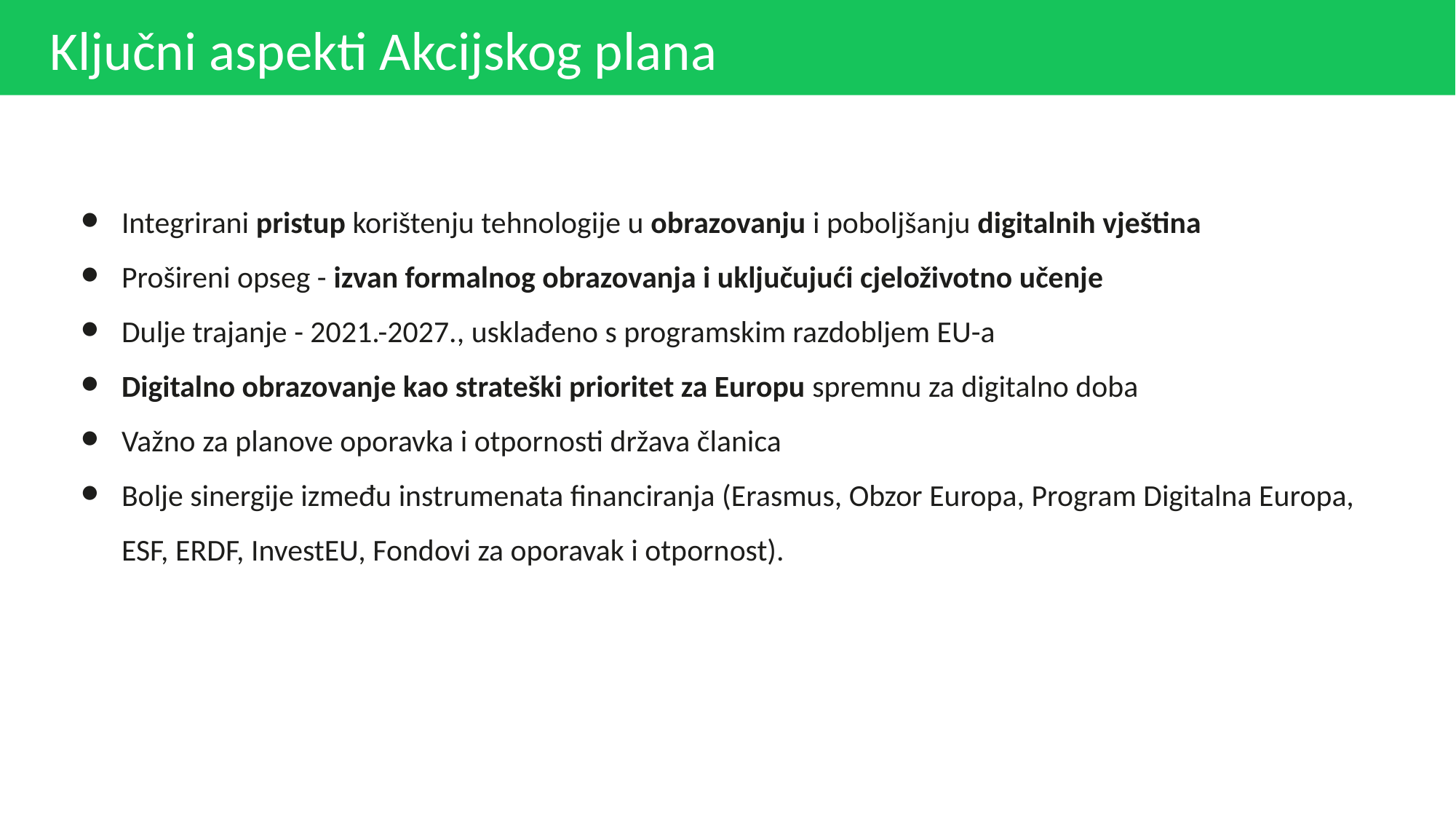

# Ključni aspekti Akcijskog plana
Integrirani pristup korištenju tehnologije u obrazovanju i poboljšanju digitalnih vještina
Prošireni opseg - izvan formalnog obrazovanja i uključujući cjeloživotno učenje
Dulje trajanje - 2021.-2027., usklađeno s programskim razdobljem EU-a
Digitalno obrazovanje kao strateški prioritet za Europu spremnu za digitalno doba
Važno za planove oporavka i otpornosti država članica
Bolje sinergije između instrumenata financiranja (Erasmus, Obzor Europa, Program Digitalna Europa, ESF, ERDF, InvestEU, Fondovi za oporavak i otpornost).